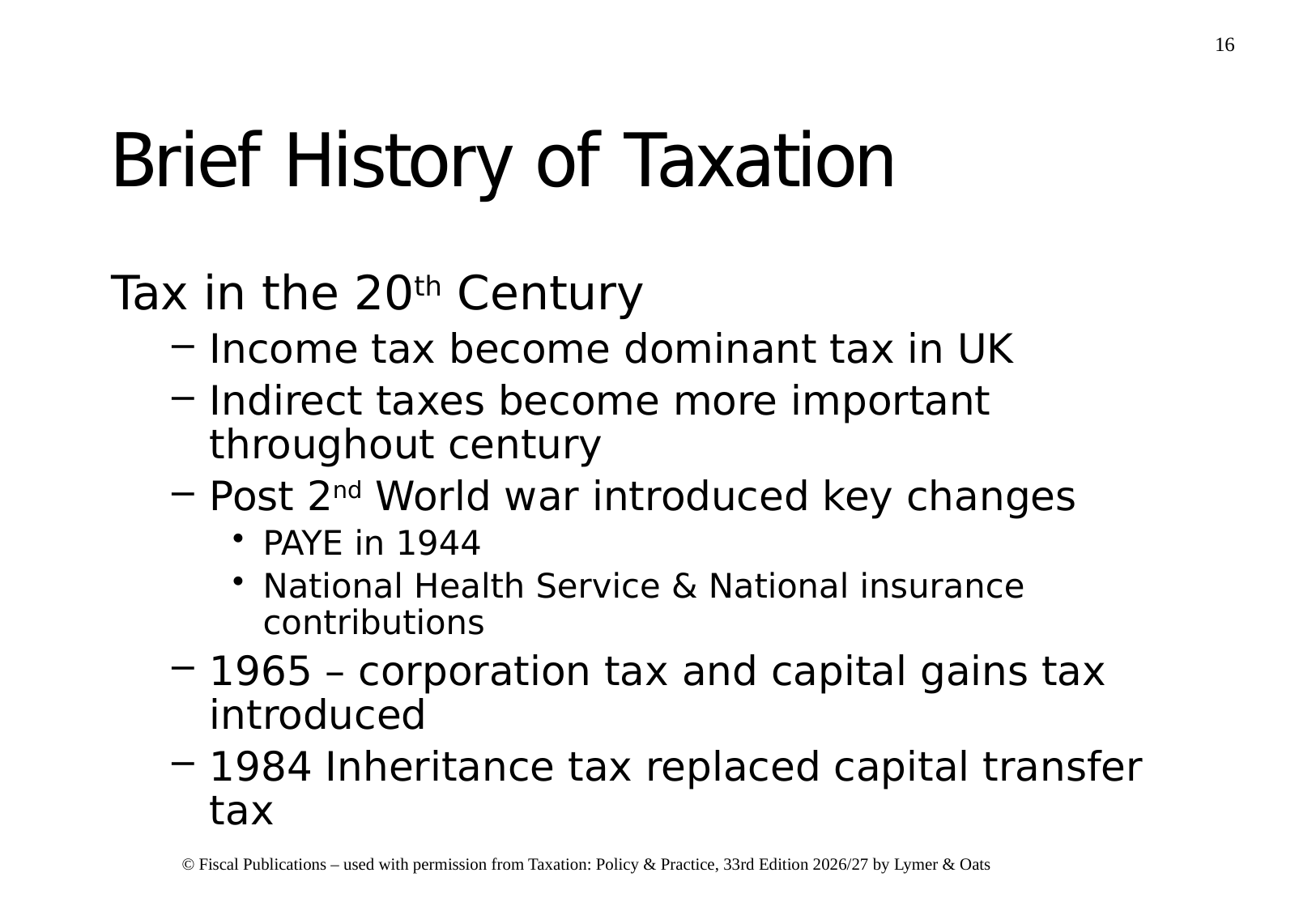

# Brief History of Taxation
Tax in the 20th Century
Income tax become dominant tax in UK
Indirect taxes become more important throughout century
Post 2nd World war introduced key changes
PAYE in 1944
National Health Service & National insurance contributions
1965 – corporation tax and capital gains tax introduced
1984 Inheritance tax replaced capital transfer tax